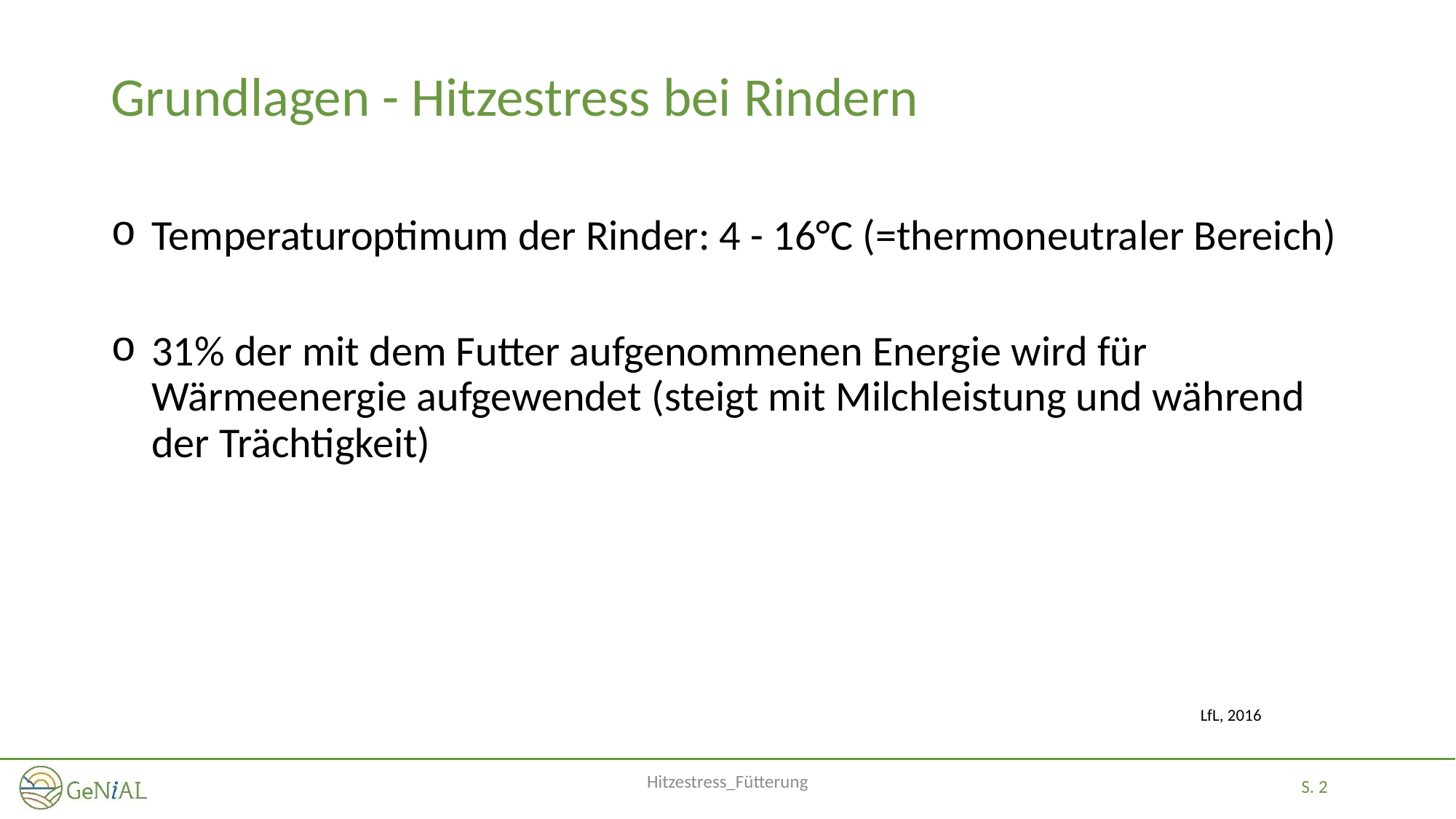

# Grundlagen - Hitzestress bei Rindern

Temperaturoptimum der Rinder: 4 - 16°C (=thermoneutraler Bereich)

31% der mit dem Futter aufgenommenen Energie wird für Wärmeenergie aufgewendet (steigt mit Milchleistung und während der Trächtigkeit)

LfL, 2016
Hitzestress_Fütterung